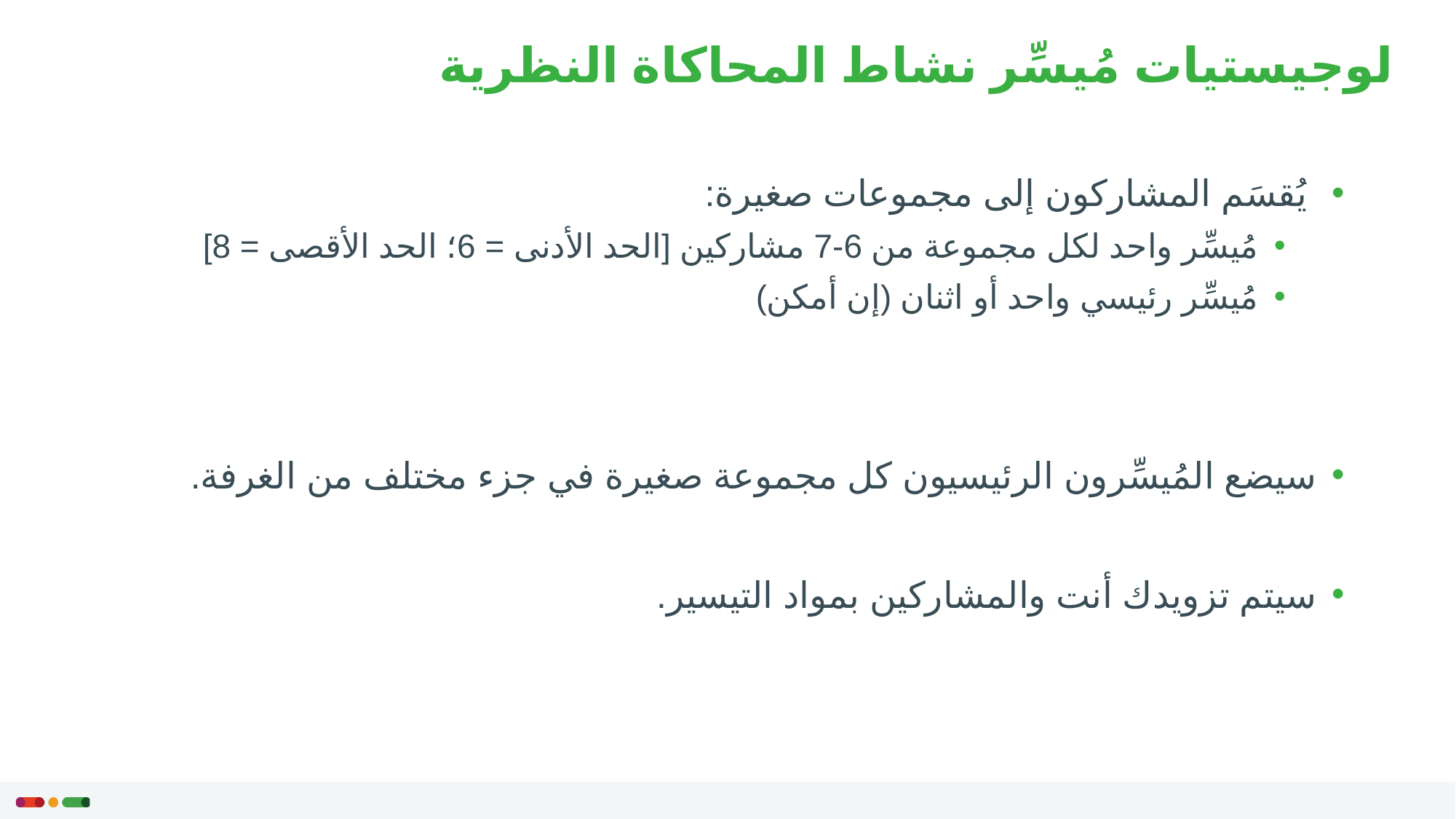

# لوجيستيات مُيسِّر نشاط المحاكاة النظرية
 يُقسَم المشاركون إلى مجموعات صغيرة:
مُيسِّر واحد لكل مجموعة من 6-7 مشاركين [الحد الأدنى = 6؛ الحد الأقصى = 8]
مُيسِّر رئيسي واحد أو اثنان (إن أمكن)

سيضع المُيسِّرون الرئيسيون كل مجموعة صغيرة في جزء مختلف من الغرفة.

سيتم تزويدك أنت والمشاركين بمواد التيسير.